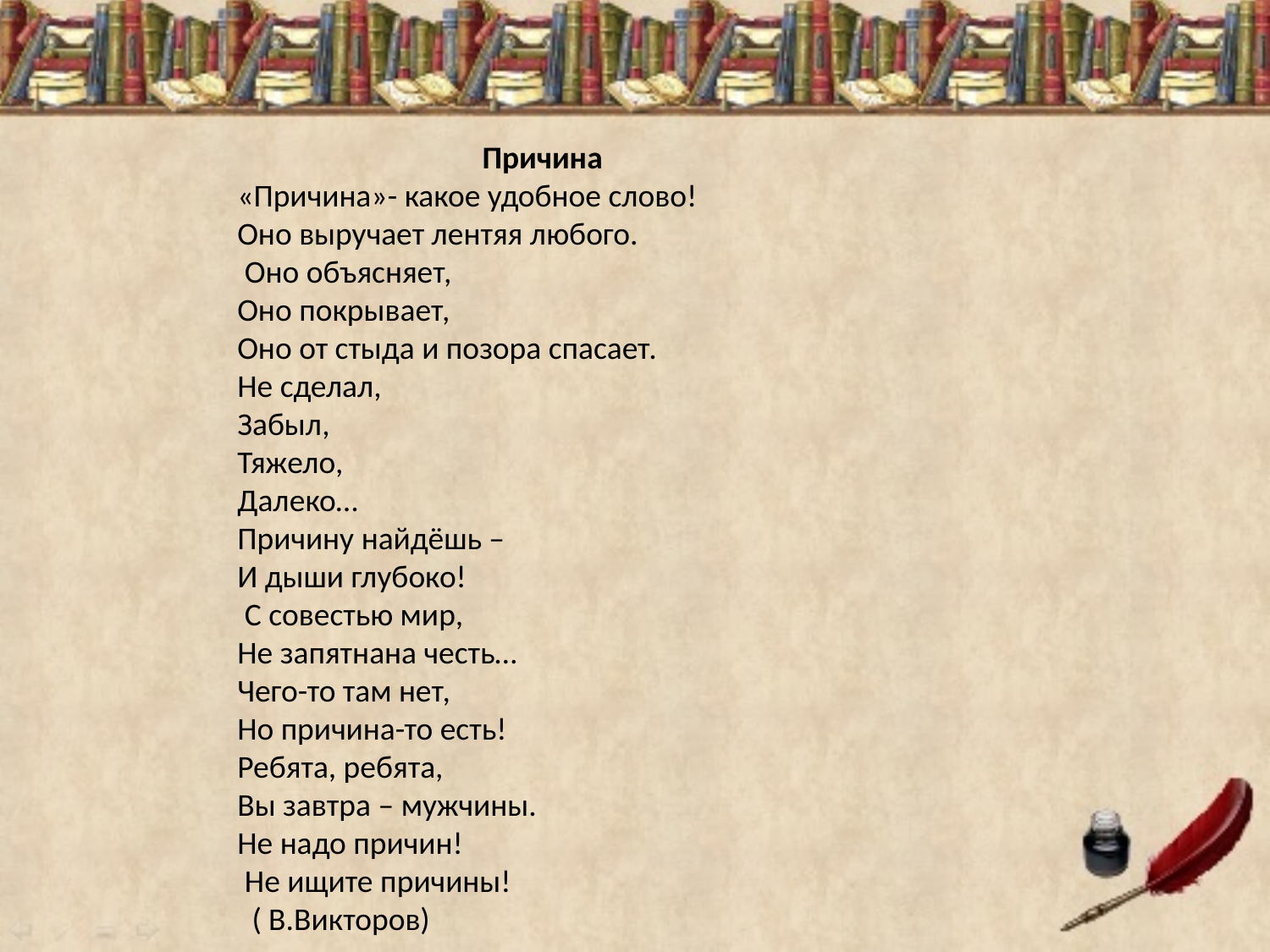

Причина
«Причина»- какое удобное слово!
Оно выручает лентяя любого.
 Оно объясняет,
Оно покрывает,
Оно от стыда и позора спасает.
Не сделал,
Забыл,
Тяжело,
Далеко…
Причину найдёшь –
И дыши глубоко!
 С совестью мир,
Не запятнана честь…
Чего-то там нет,
Но причина-то есть!
Ребята, ребята,
Вы завтра – мужчины.
Не надо причин!
 Не ищите причины!
  ( В.Викторов)